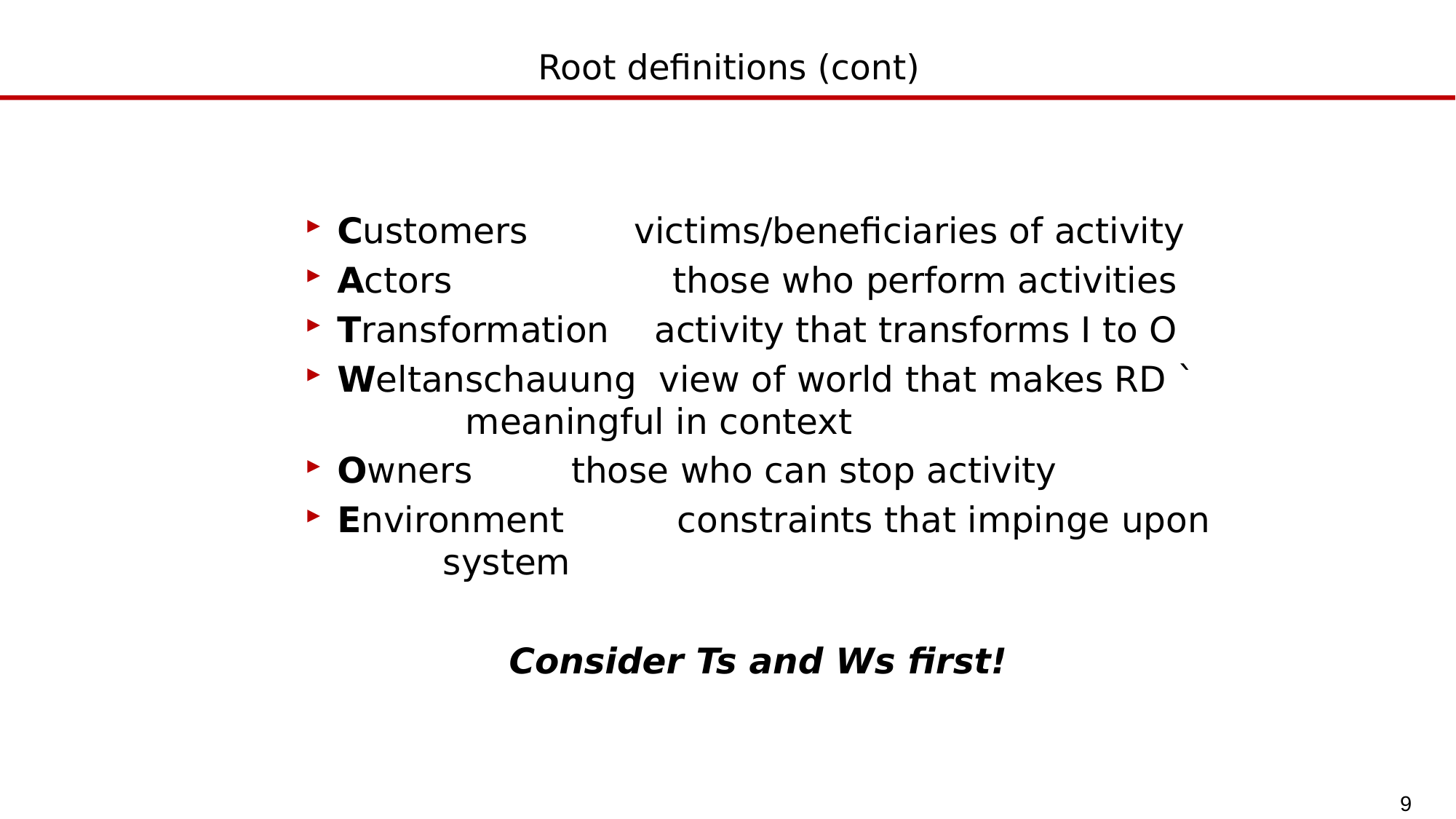

# Root definitions (cont)
Customers           victims/beneficiaries of activity
Actors	           those who perform activities
Transformation    activity that transforms I to O
Weltanschauung  view of world that makes RD `				  meaningful in context
Owners		  those who can stop activity
Environment	  constraints that impinge upon 					system

Consider Ts and Ws first!
9